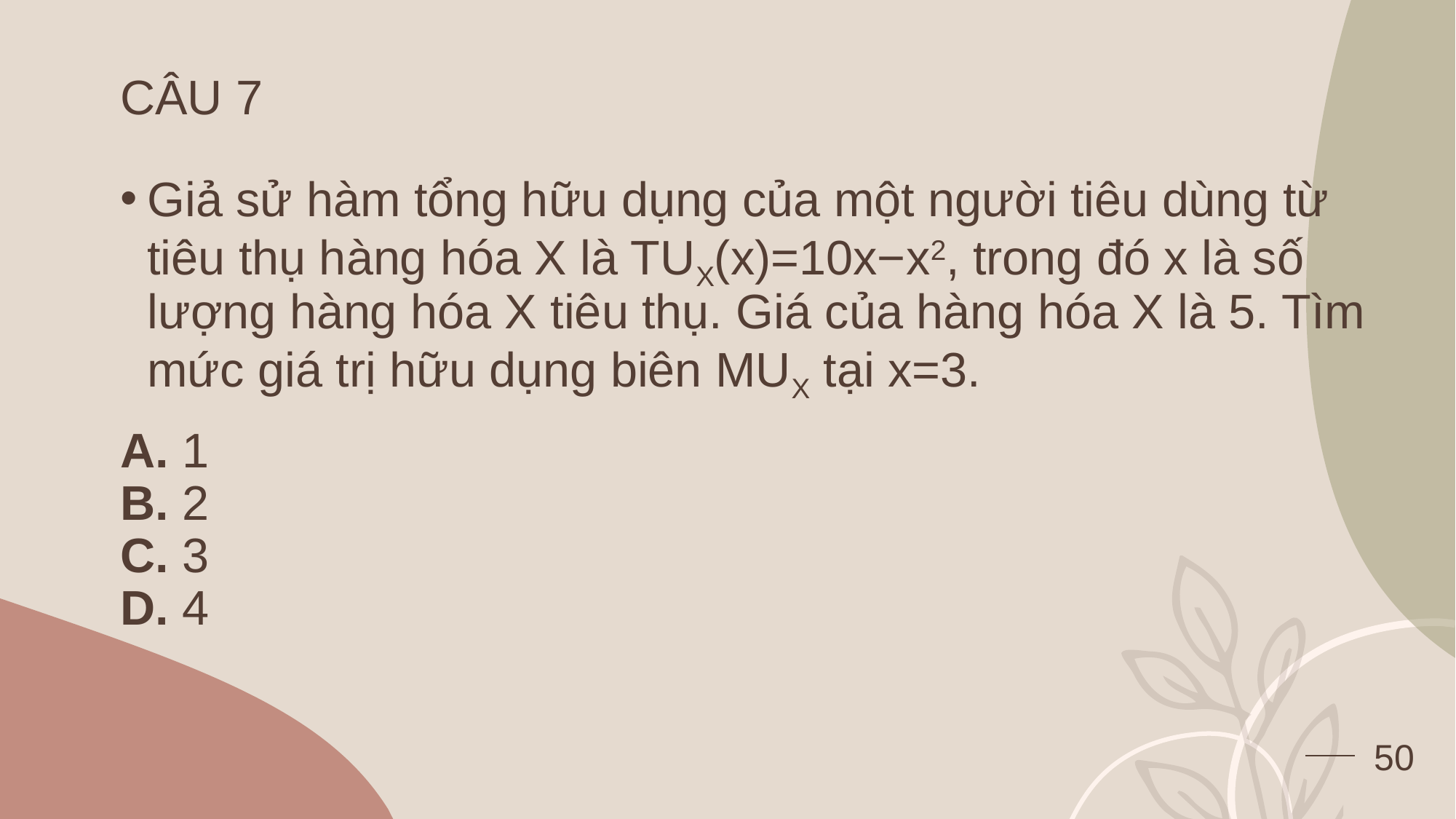

# CÂU 7
Giả sử hàm tổng hữu dụng của một người tiêu dùng từ tiêu thụ hàng hóa X là TUX​(x)=10x−x2, trong đó x là số lượng hàng hóa X tiêu thụ. Giá của hàng hóa X là 5. Tìm mức giá trị hữu dụng biên MUX tại x=3.
A. 1
B. 2
C. 3
D. 4
50